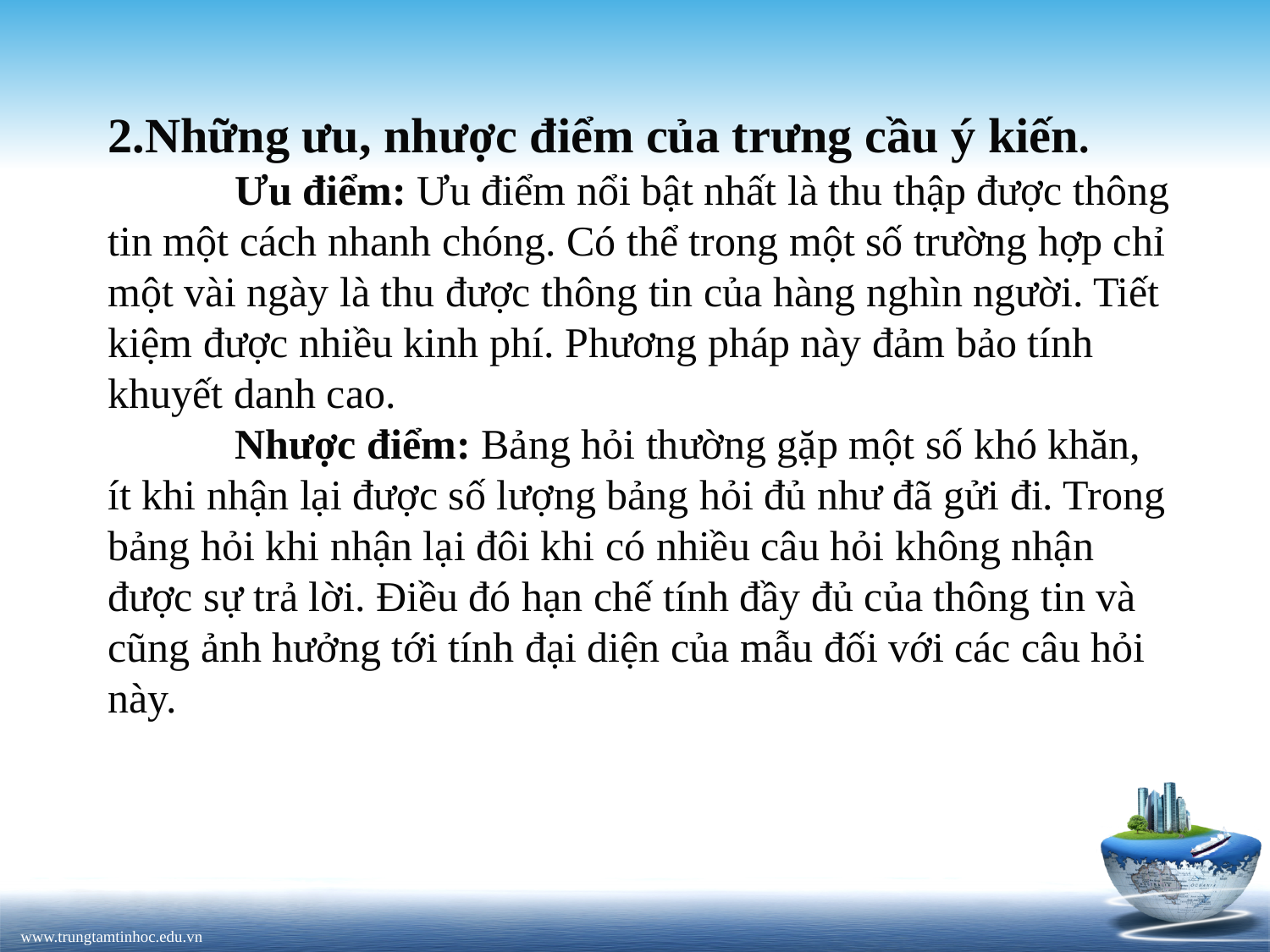

# 2.Những ưu, nhược điểm của trưng cầu ý kiến. Ưu điểm: Ưu điểm nổi bật nhất là thu thập được thông tin một cách nhanh chóng. Có thể trong một số trường hợp chỉ một vài ngày là thu được thông tin của hàng nghìn người. Tiết kiệm được nhiều kinh phí. Phương pháp này đảm bảo tính khuyết danh cao. Nhược điểm: Bảng hỏi thường gặp một số khó khăn, ít khi nhận lại được số lượng bảng hỏi đủ như đã gửi đi. Trong bảng hỏi khi nhận lại đôi khi có nhiều câu hỏi không nhận được sự trả lời. Điều đó hạn chế tính đầy đủ của thông tin và cũng ảnh hưởng tới tính đại diện của mẫu đối với các câu hỏi này.